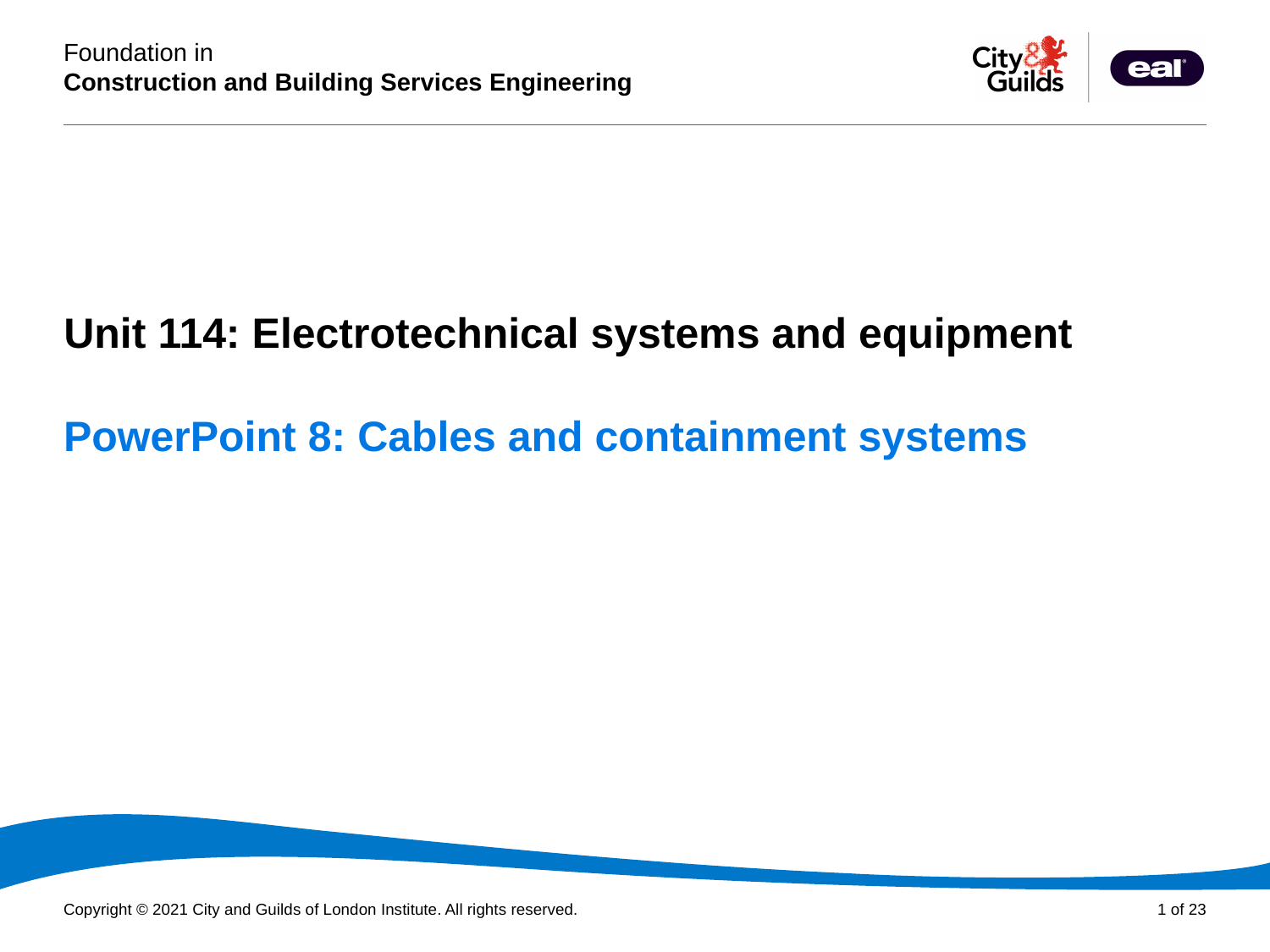

PowerPoint presentation
Unit 114: Electrotechnical systems and equipment
PowerPoint 8: Cables and containment systems